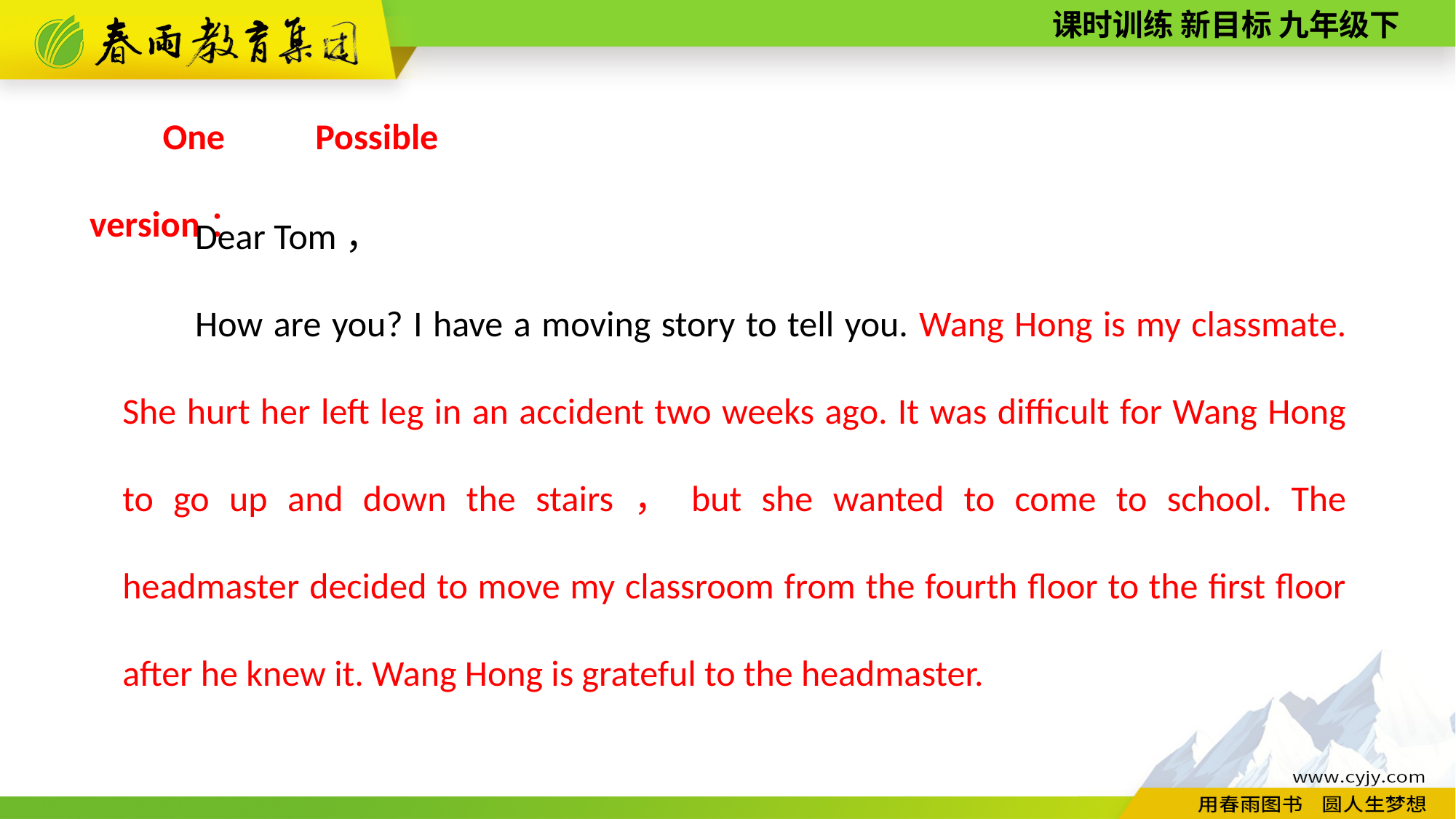

One Possible version：
Dear Tom，
How are you? I have a moving story to tell you. Wang Hong is my classmate. She hurt her left leg in an accident two weeks ago. It was difficult for Wang Hong to go up and down the stairs，but she wanted to come to school. The headmaster decided to move my classroom from the fourth floor to the first floor after he knew it. Wang Hong is grateful to the headmaster.